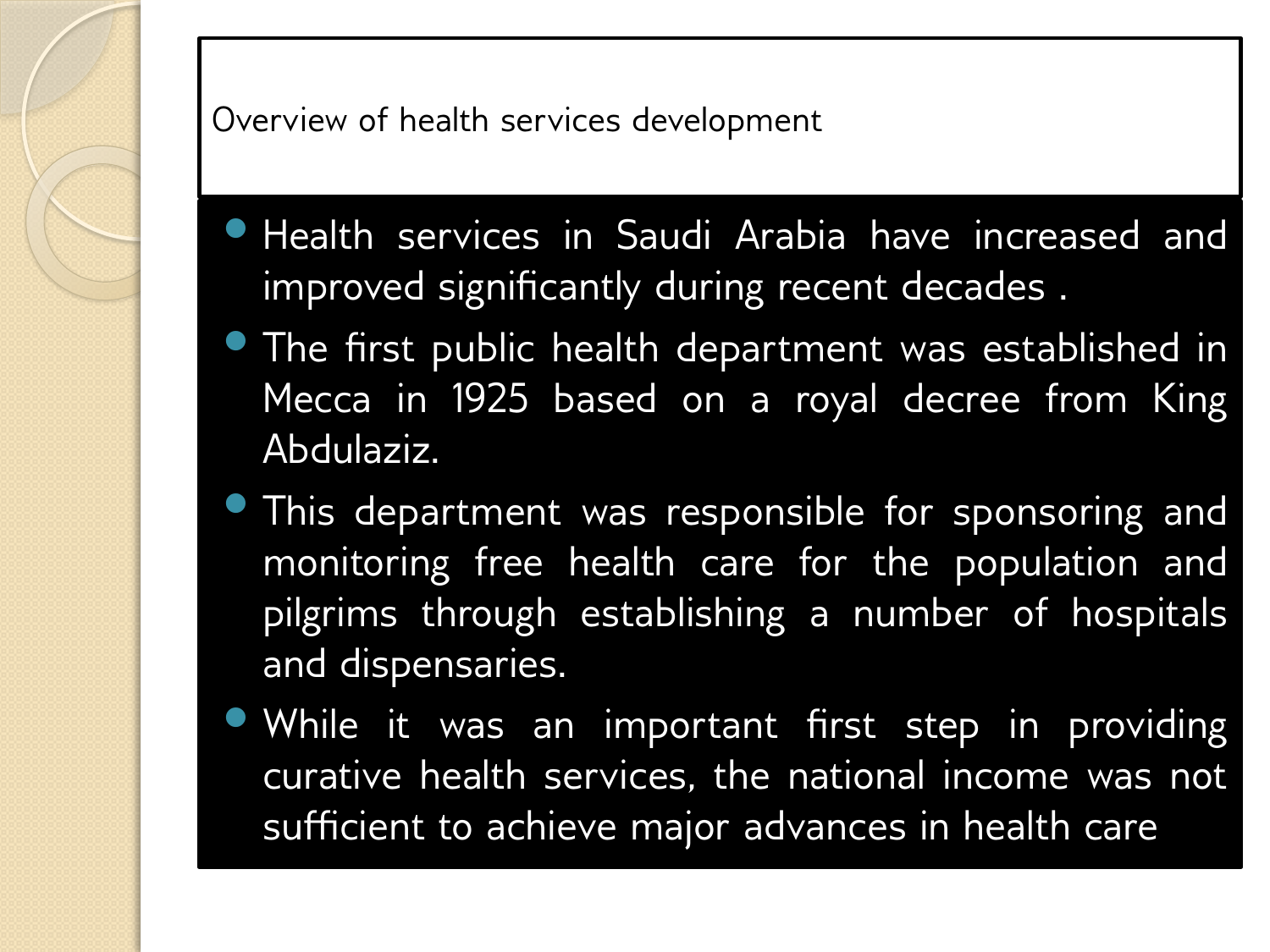

# Overview of health services development
Health services in Saudi Arabia have increased and improved significantly during recent decades .
The first public health department was established in Mecca in 1925 based on a royal decree from King Abdulaziz.
This department was responsible for sponsoring and monitoring free health care for the population and pilgrims through establishing a number of hospitals and dispensaries.
While it was an important first step in providing curative health services, the national income was not sufficient to achieve major advances in health care